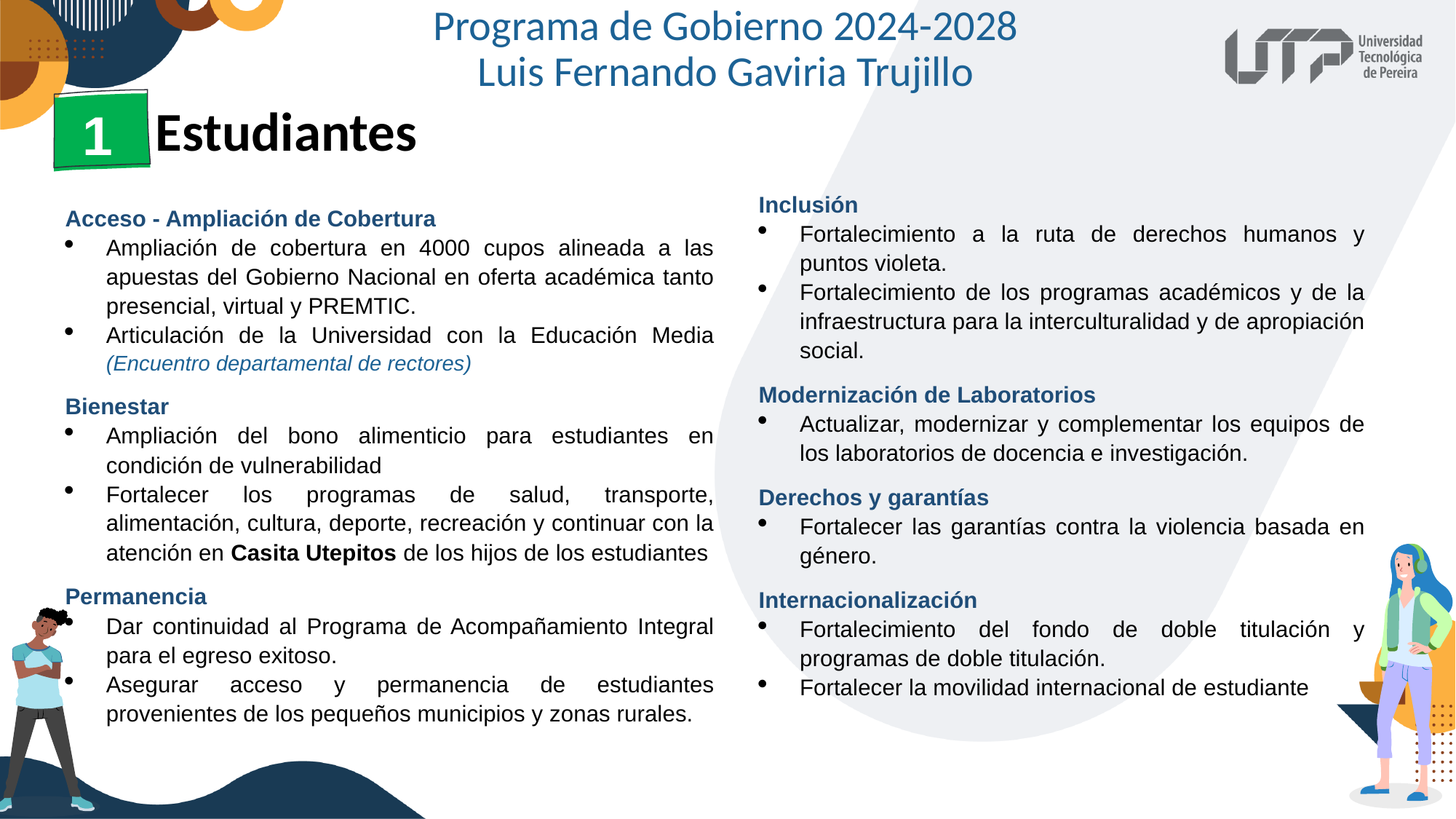

# Programa de Gobierno 2024-2028 Luis Fernando Gaviria Trujillo

Estudiantes
1
Inclusión
Fortalecimiento a la ruta de derechos humanos y puntos violeta.
Fortalecimiento de los programas académicos y de la infraestructura para la interculturalidad y de apropiación social.
Modernización de Laboratorios
Actualizar, modernizar y complementar los equipos de los laboratorios de docencia e investigación.
Derechos y garantías
Fortalecer las garantías contra la violencia basada en género.
Internacionalización
Fortalecimiento del fondo de doble titulación y programas de doble titulación.
Fortalecer la movilidad internacional de estudiante
Acceso - Ampliación de Cobertura
Ampliación de cobertura en 4000 cupos alineada a las apuestas del Gobierno Nacional en oferta académica tanto presencial, virtual y PREMTIC.
Articulación de la Universidad con la Educación Media (Encuentro departamental de rectores)
Bienestar
Ampliación del bono alimenticio para estudiantes en condición de vulnerabilidad
Fortalecer los programas de salud, transporte, alimentación, cultura, deporte, recreación y continuar con la atención en Casita Utepitos de los hijos de los estudiantes
Permanencia
Dar continuidad al Programa de Acompañamiento Integral para el egreso exitoso.
Asegurar acceso y permanencia de estudiantes provenientes de los pequeños municipios y zonas rurales.